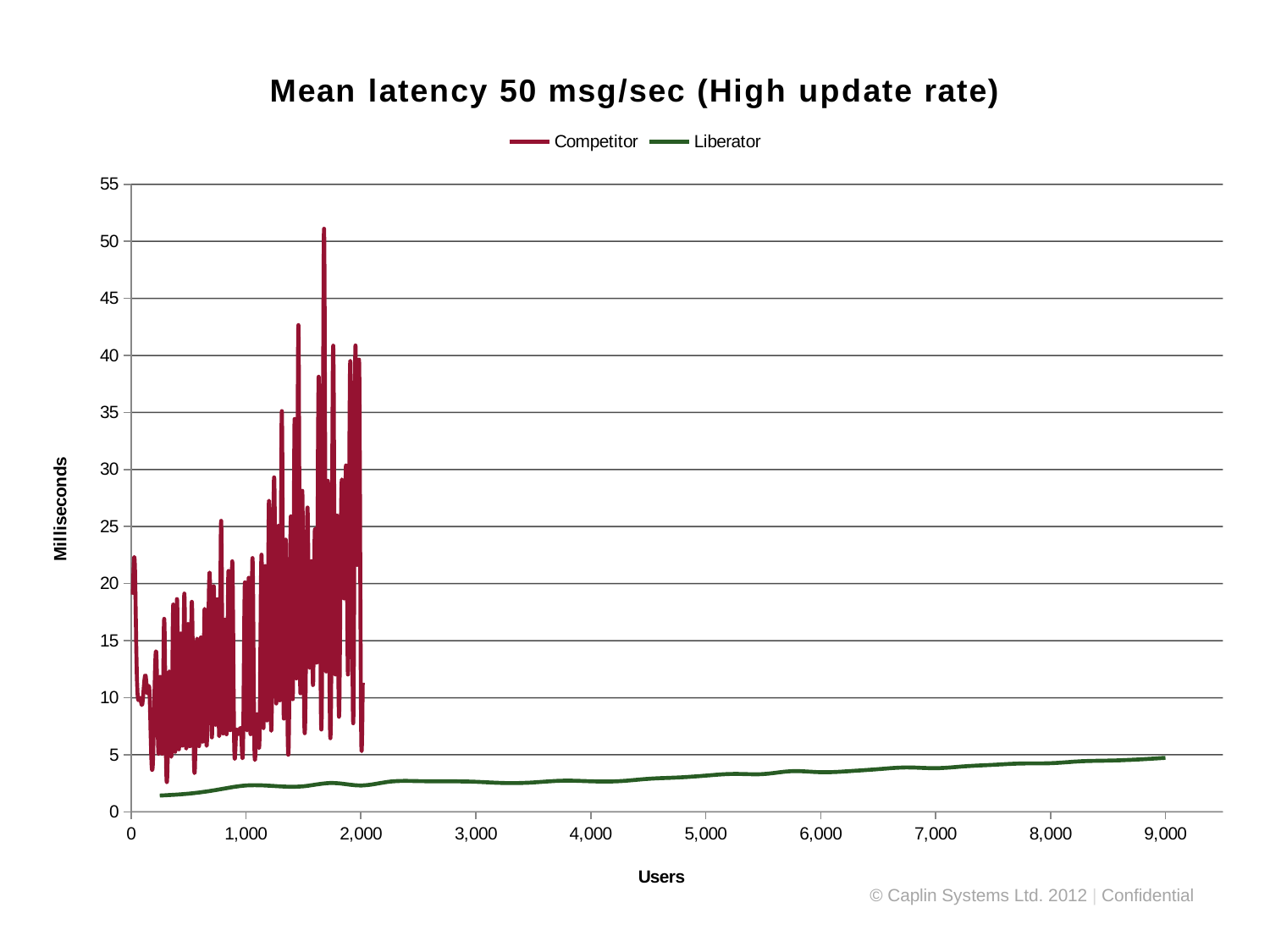

### Chart: Mean latency 50 msg/sec (High update rate)

| Category | Competitor | Liberator |
|---|---|---|